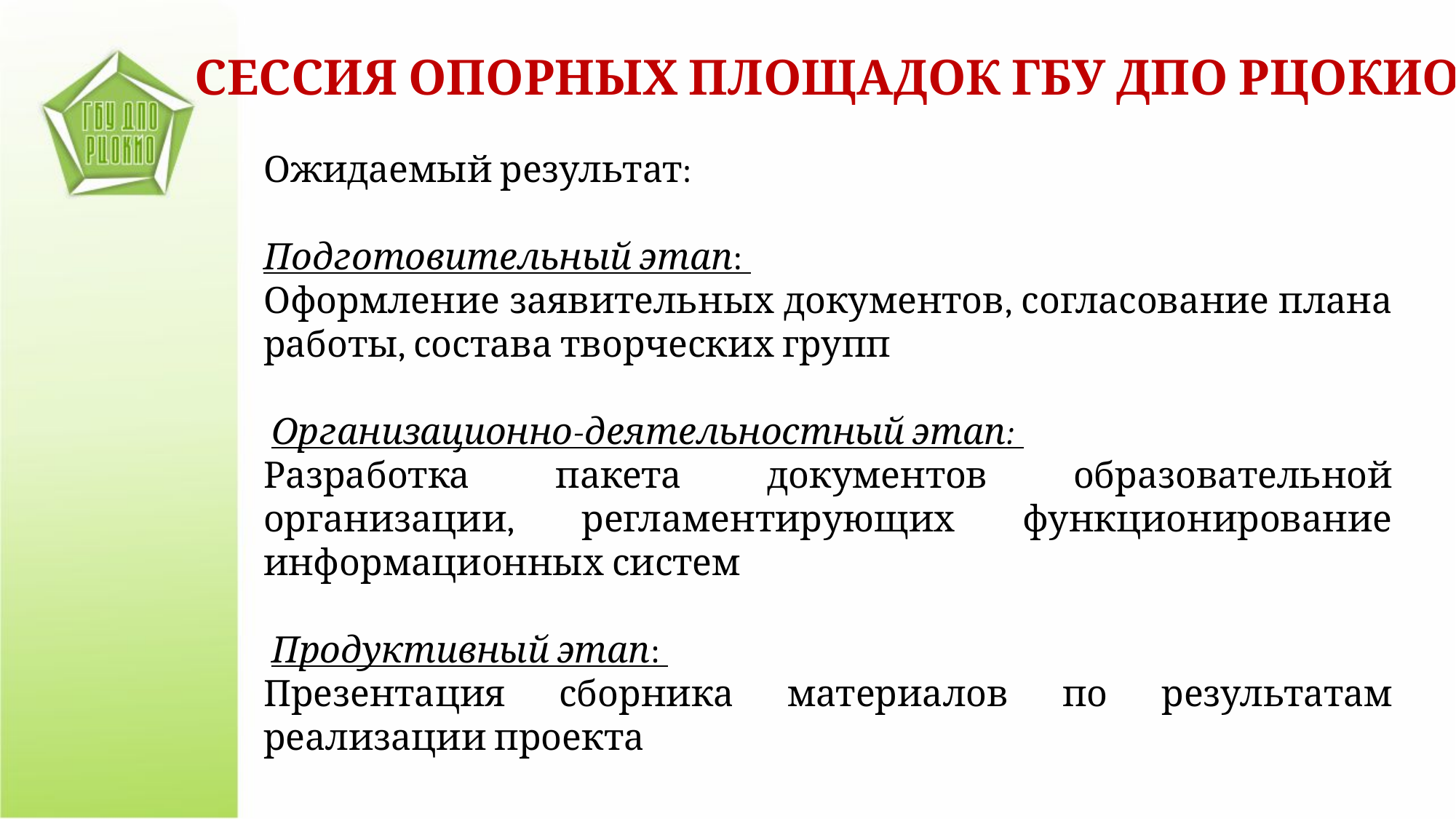

СЕССИЯ ОПОРНЫХ ПЛОЩАДОК ГБУ ДПО РЦОКИО
Ожидаемый результат:

Подготовительный этап:
Оформление заявительных документов, согласование плана работы, состава творческих групп

 Организационно-деятельностный этап:
Разработка пакета документов образовательной организации, регламентирующих функционирование информационных систем

 Продуктивный этап:
Презентация сборника материалов по результатам реализации проекта